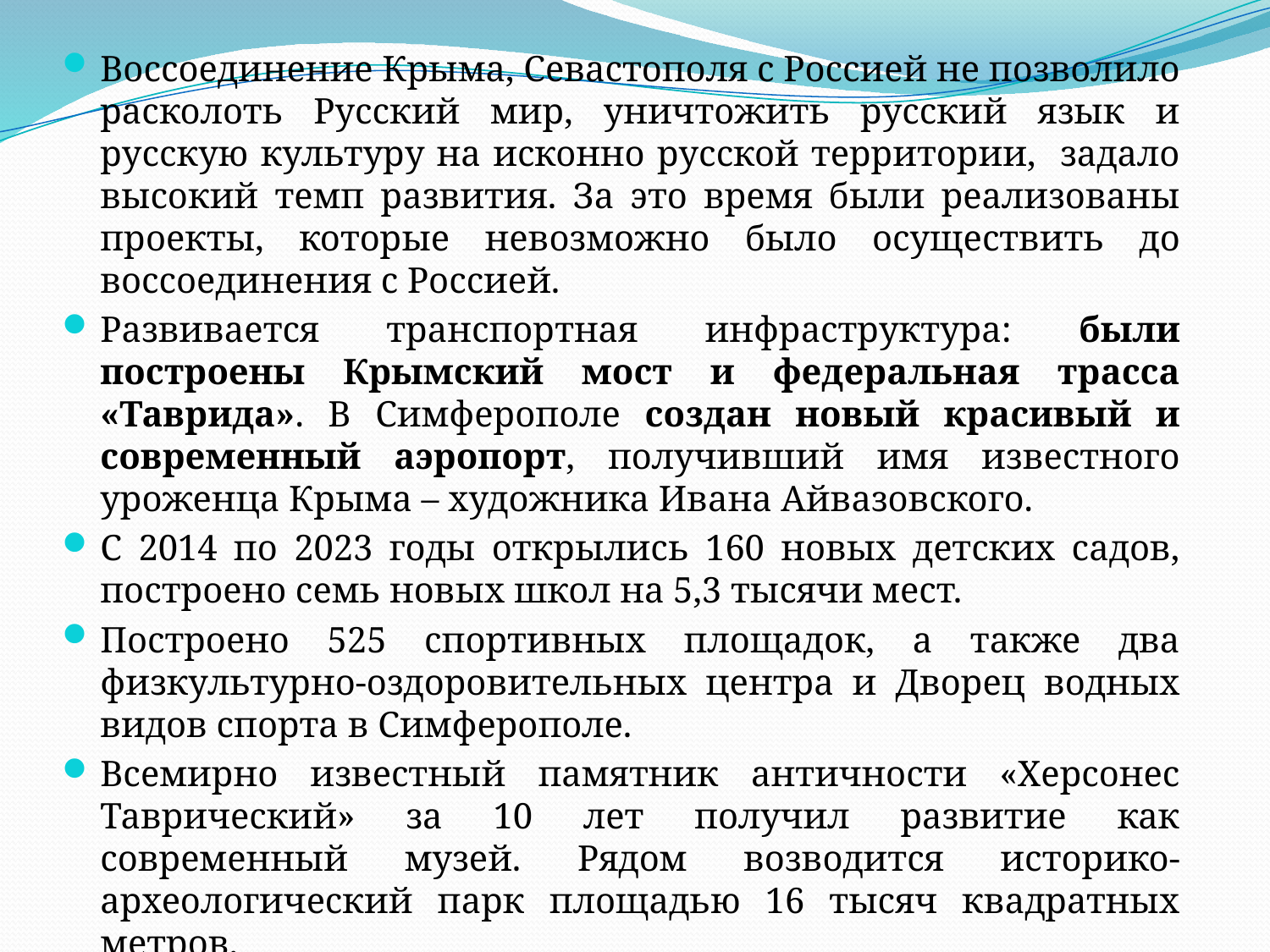

Воссоединение Крыма, Севастополя с Россией не позволило расколоть Русский мир, уничтожить русский язык и русскую культуру на исконно русской территории,  задало высокий темп развития. За это время были реализованы проекты, которые невозможно было осуществить до воссоединения с Россией.
Развивается транспортная инфраструктура: были построены Крымский мост и федеральная трасса «Таврида». В Симферополе создан новый красивый и современный аэропорт, получивший имя известного уроженца Крыма – художника Ивана Айвазовского.
С 2014 по 2023 годы открылись 160 новых детских садов, построено семь новых школ на 5,3 тысячи мест.
Построено 525 спортивных площадок, а также два физкультурно-оздоровительных центра и Дворец водных видов спорта в Симферополе.
Всемирно известный памятник античности «Херсонес Таврический» за 10 лет получил развитие как современный музей. Рядом возводится историко-археологический парк площадью 16 тысяч квадратных метров.